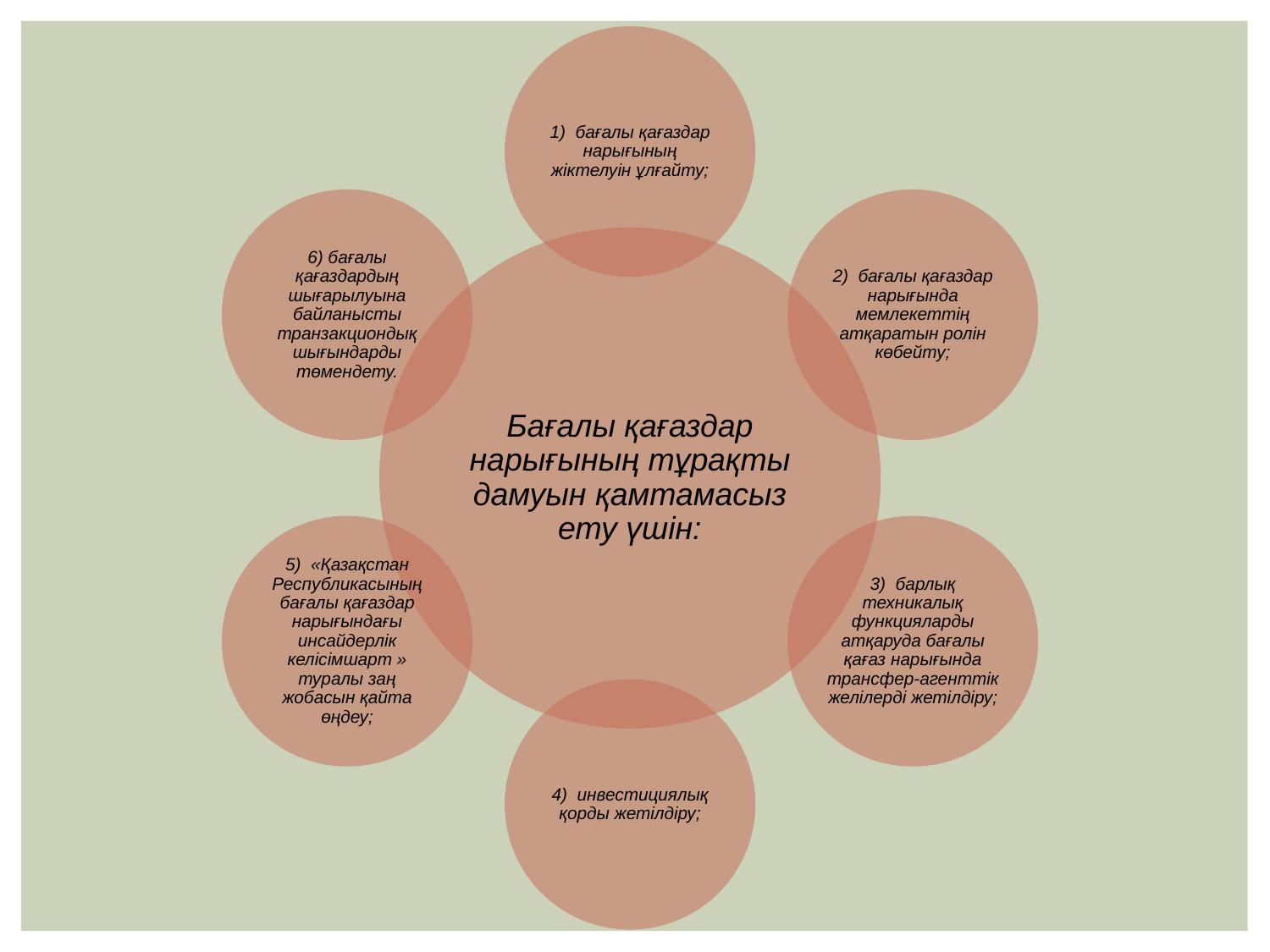

Бағалы қағаздар нарығының тұрақты дамуын қамтамасыз ету үшін:
1)  бағалы қағаздар нарығының жіктелуін ұлғайту;
2)  бағалы қағаздар нарығында мемлекеттің атқаратын ролін көбейту;
3)  барлық техникалық функцияларды атқаруда бағалы қағаз нарығында трансфер-агенттік желілерді жетілдіру;
4)  инвестициялық қорды жетілдіру;
5)  «Қазақстан Республикасының бағалы қағаздар нарығындағы инсайдерлік келісімшарт » туралы заң жобасын қайта өңдеу;
6) бағалы қағаздардың шығарылуына байланысты транзакциондық шығындарды төмендету.